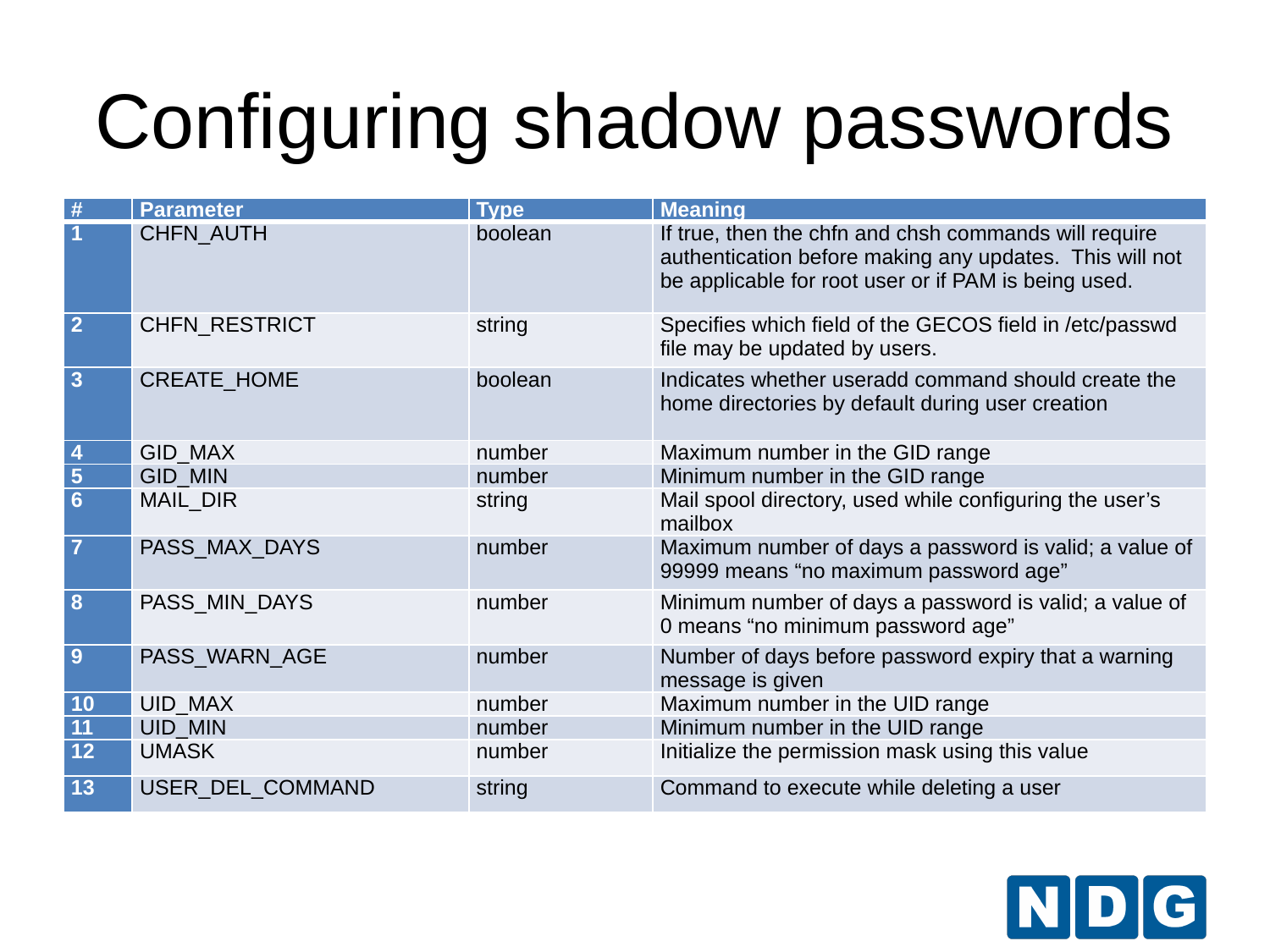

Configuring shadow passwords

| # | Parameter | Type | Meaning |
| --- | --- | --- | --- |
| 1 | CHFN\_AUTH | boolean | If true, then the chfn and chsh commands will require authentication before making any updates. This will not be applicable for root user or if PAM is being used. |
| 2 | CHFN\_RESTRICT | string | Specifies which field of the GECOS field in /etc/passwd file may be updated by users. |
| 3 | CREATE\_HOME | boolean | Indicates whether useradd command should create the home directories by default during user creation |
| 4 | GID\_MAX | number | Maximum number in the GID range |
| 5 | GID\_MIN | number | Minimum number in the GID range |
| 6 | MAIL\_DIR | string | Mail spool directory, used while configuring the user’s mailbox |
| 7 | PASS\_MAX\_DAYS | number | Maximum number of days a password is valid; a value of 99999 means “no maximum password age” |
| 8 | PASS\_MIN\_DAYS | number | Minimum number of days a password is valid; a value of 0 means “no minimum password age” |
| 9 | PASS\_WARN\_AGE | number | Number of days before password expiry that a warning message is given |
| 10 | UID\_MAX | number | Maximum number in the UID range |
| 11 | UID\_MIN | number | Minimum number in the UID range |
| 12 | UMASK | number | Initialize the permission mask using this value |
| 13 | USER\_DEL\_COMMAND | string | Command to execute while deleting a user |